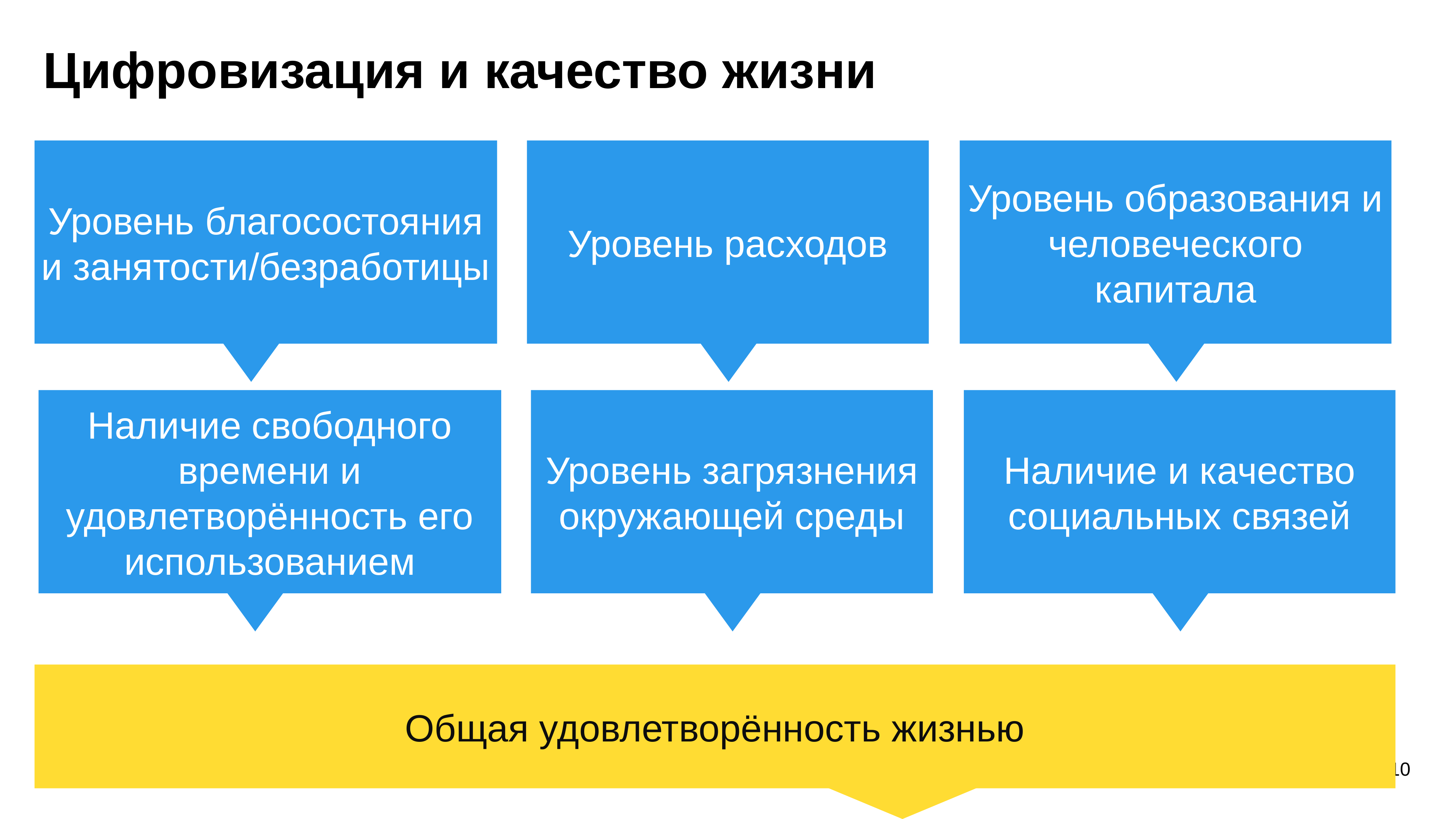

# Цифровизация и качество жизни
Уровень благосостояния и занятости/безработицы

Уровень расходов

Уровень образования и человеческого капитала

Наличие свободного времени и удовлетворённость его использованием

Уровень загрязнения окружающей среды

Наличие и качество социальных связей

Общая удовлетворённость жизнью

10